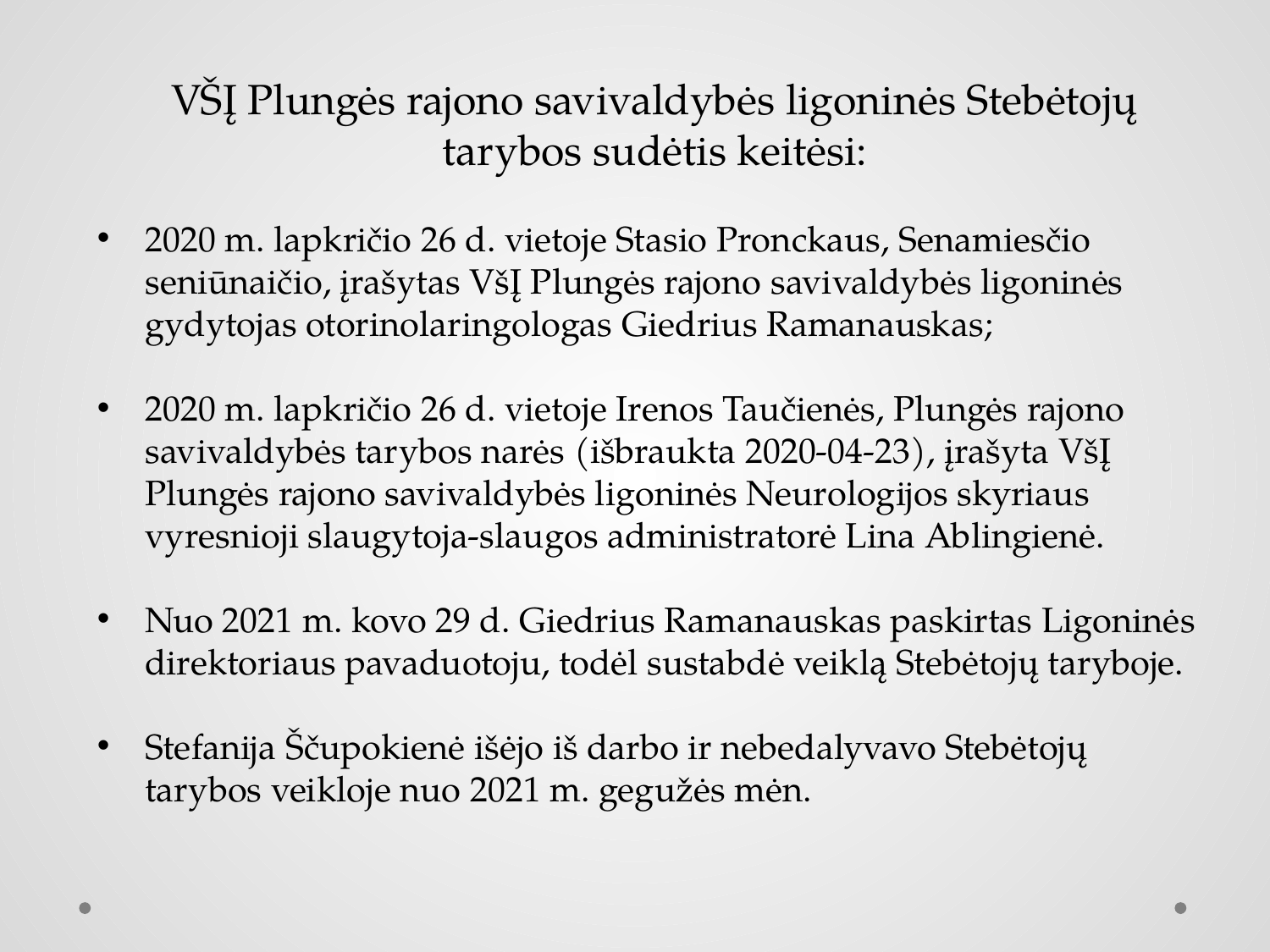

VŠĮ Plungės rajono savivaldybės ligoninės Stebėtojų tarybos sudėtis keitėsi:

2020 m. lapkričio 26 d. vietoje Stasio Pronckaus, Senamiesčio seniūnaičio, įrašytas VšĮ Plungės rajono savivaldybės ligoninės gydytojas otorinolaringologas Giedrius Ramanauskas;

2020 m. lapkričio 26 d. vietoje Irenos Taučienės, Plungės rajono savivaldybės tarybos narės (išbraukta 2020-04-23), įrašyta VšĮ Plungės rajono savivaldybės ligoninės Neurologijos skyriaus vyresnioji slaugytoja-slaugos administratorė Lina Ablingienė.

Nuo 2021 m. kovo 29 d. Giedrius Ramanauskas paskirtas Ligoninės direktoriaus pavaduotoju, todėl sustabdė veiklą Stebėtojų taryboje.

Stefanija Ščupokienė išėjo iš darbo ir nebedalyvavo Stebėtojų tarybos veikloje nuo 2021 m. gegužės mėn.